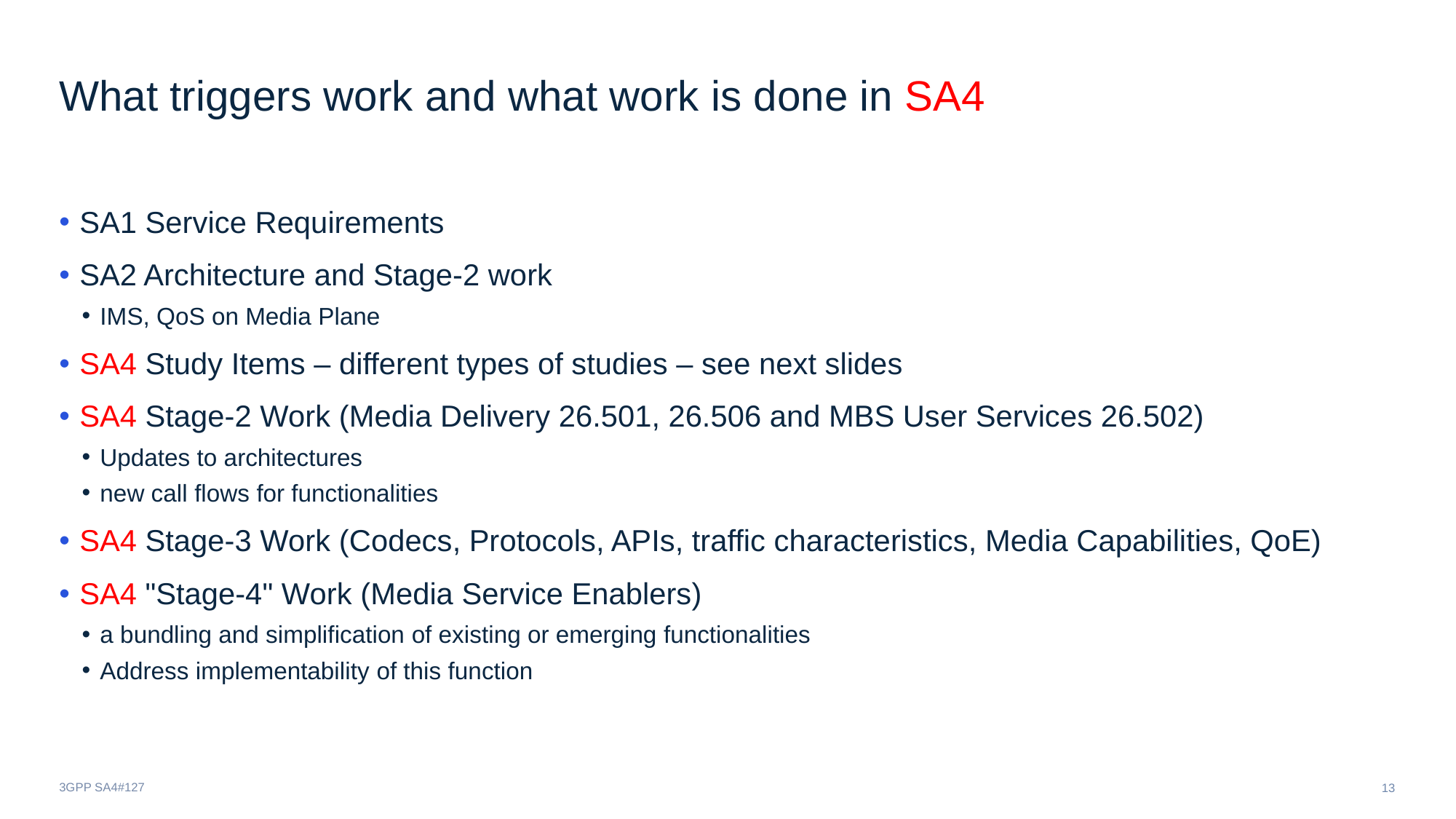

# What triggers work and what work is done in SA4

SA1 Service Requirements
SA2 Architecture and Stage-2 work
IMS, QoS on Media Plane
SA4 Study Items – different types of studies – see next slides
SA4 Stage-2 Work (Media Delivery 26.501, 26.506 and MBS User Services 26.502)
Updates to architectures
new call flows for functionalities
SA4 Stage-3 Work (Codecs, Protocols, APIs, traffic characteristics, Media Capabilities, QoE)
SA4 "Stage-4" Work (Media Service Enablers)
a bundling and simplification of existing or emerging functionalities
Address implementability of this function
3GPP SA4#127